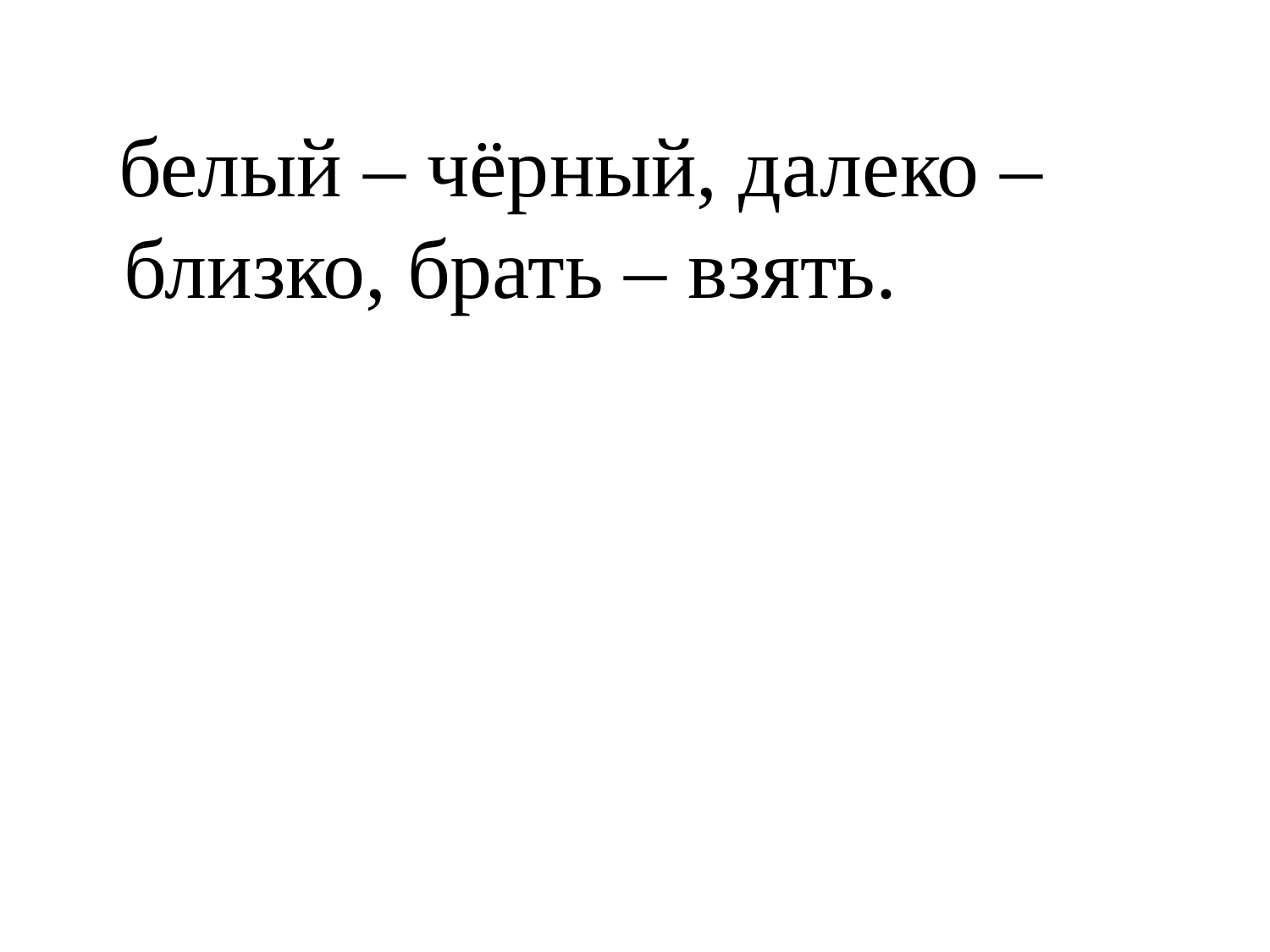

белый – чёрный, далеко – близко, брать – взять.